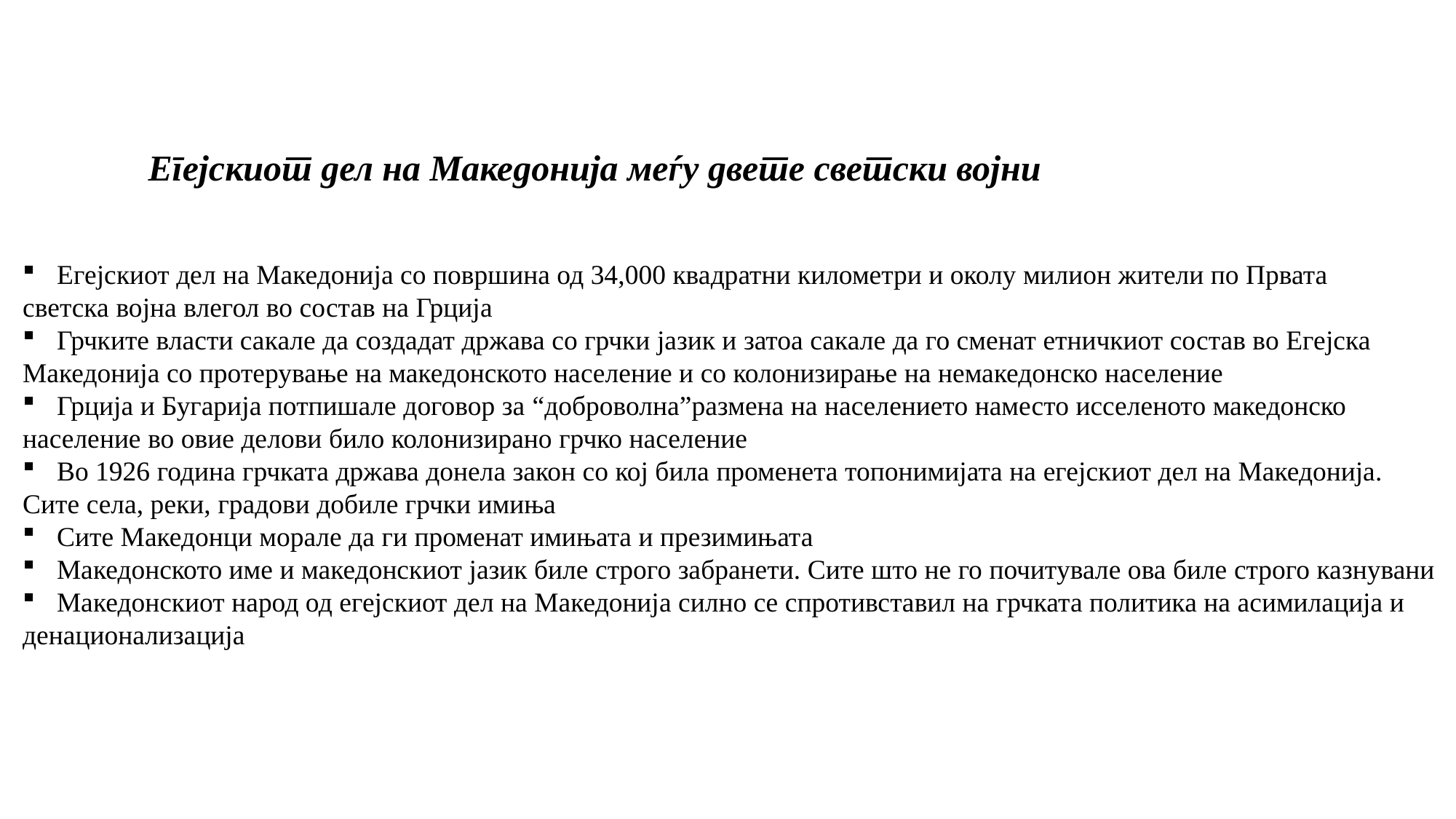

Егејскиот дел на Македонија меѓу двете светски војни
Егејскиот дел на Македонија со површина од 34,000 квадратни километри и околу милион жители по Првата
светска војна влегол во состав на Грција
Грчките власти сакале да создадат држава со грчки јазик и затоа сакале да го сменат етничкиот состав во Егејска
Македонија со протерување на македонското население и со колонизирање на немакедонско население
Грција и Бугарија потпишале договор за “доброволна”размена на населението наместо исселеното македонско
население во овие делови било колонизирано грчко население
Во 1926 година грчката држава донела закон со кој била променета топонимијата на егејскиот дел на Македонија.
Сите села, реки, градови добиле грчки имиња
Сите Македонци морале да ги променат имињата и презимињата
Македонското име и македонскиот јазик биле строго забранети. Сите што не го почитувале ова биле строго казнувани
Македонскиот народ од егејскиот дел на Македонија силно се спротивставил на грчката политика на асимилација и
денационализација